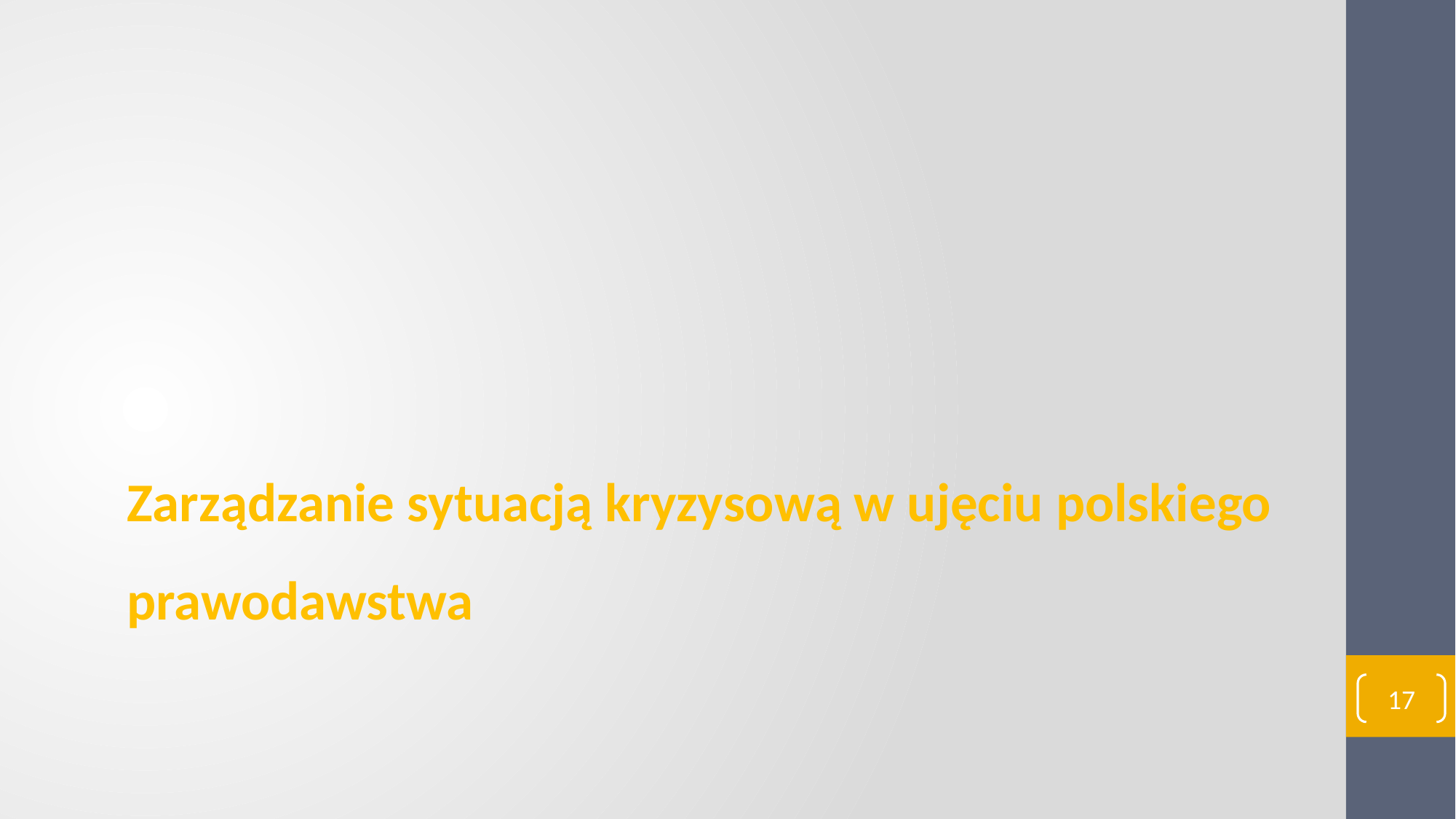

# Zarządzanie sytuacją kryzysową w ujęciu polskiego prawodawstwa
17